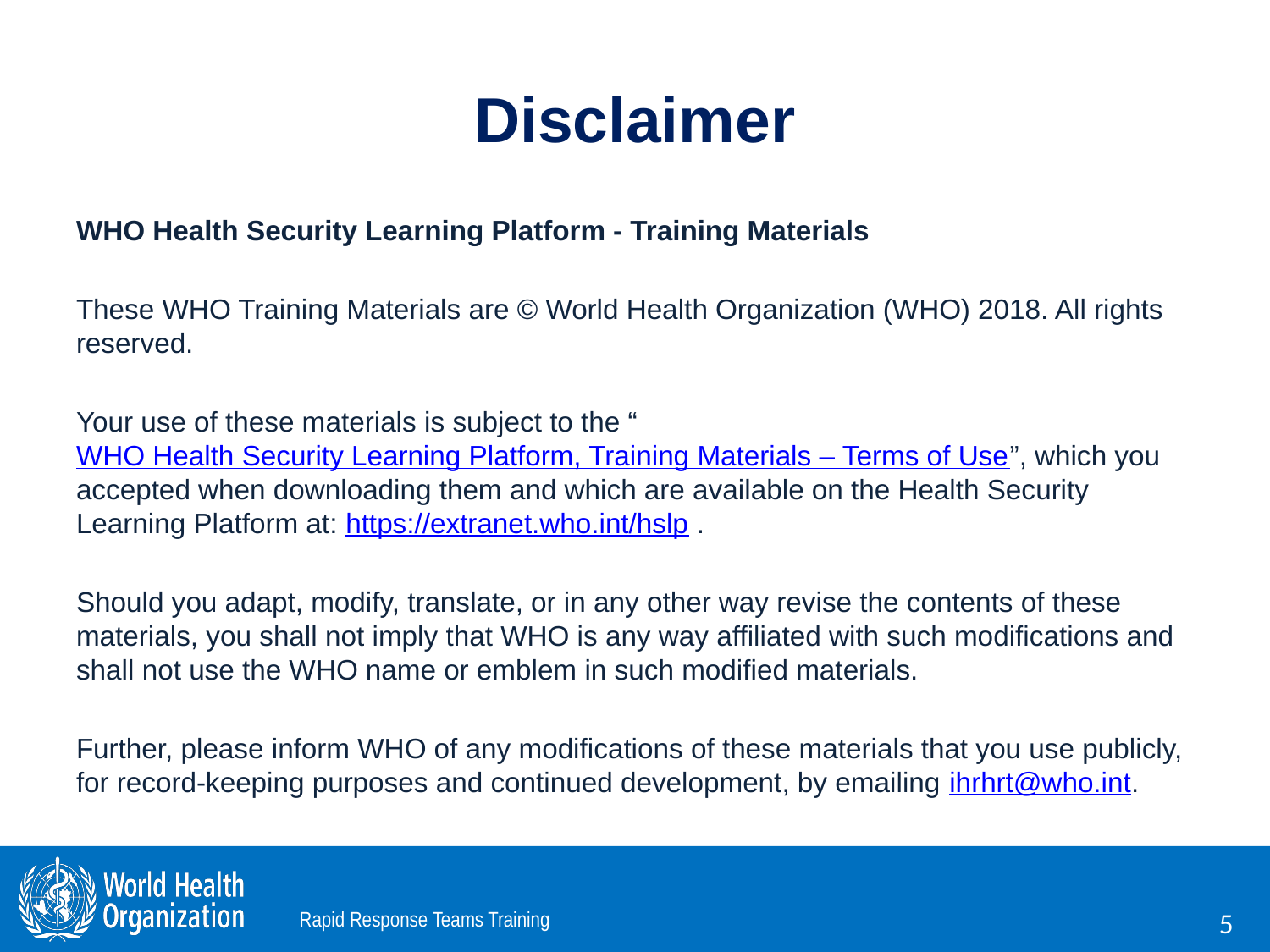

# Disclaimer
WHO Health Security Learning Platform - Training Materials

These WHO Training Materials are © World Health Organization (WHO) 2018. All rights reserved.

Your use of these materials is subject to the “WHO Health Security Learning Platform, Training Materials – Terms of Use”, which you accepted when downloading them and which are available on the Health Security Learning Platform at: https://extranet.who.int/hslp .

Should you adapt, modify, translate, or in any other way revise the contents of these materials, you shall not imply that WHO is any way affiliated with such modifications and shall not use the WHO name or emblem in such modified materials.

Further, please inform WHO of any modifications of these materials that you use publicly, for record-keeping purposes and continued development, by emailing ihrhrt@who.int.